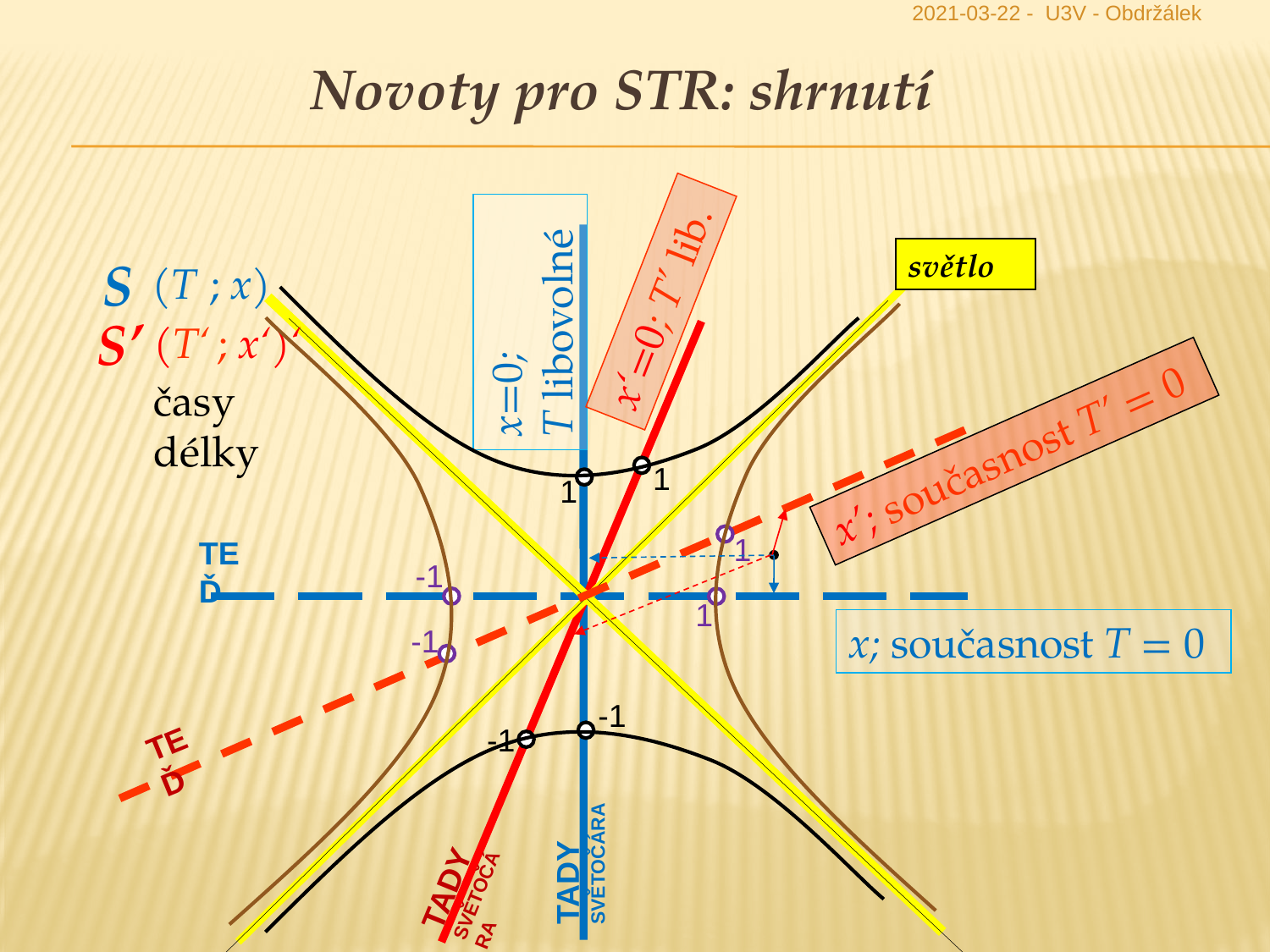

2021-03-22 -  U3V - Obdržálek
Novoty pro STR: shrnutí
světlo
S
(T  ; x)
x=0;
T libovolné
x‘=0; T’ lib.

S’
(T‘ ; x‘)‘
časy
délky
x’; současnost T’ = 0
1

1

1

teď
-1

1
x; současnost T = 0
-1

-1
-1
teď

Tady
světočára
tady
světočára